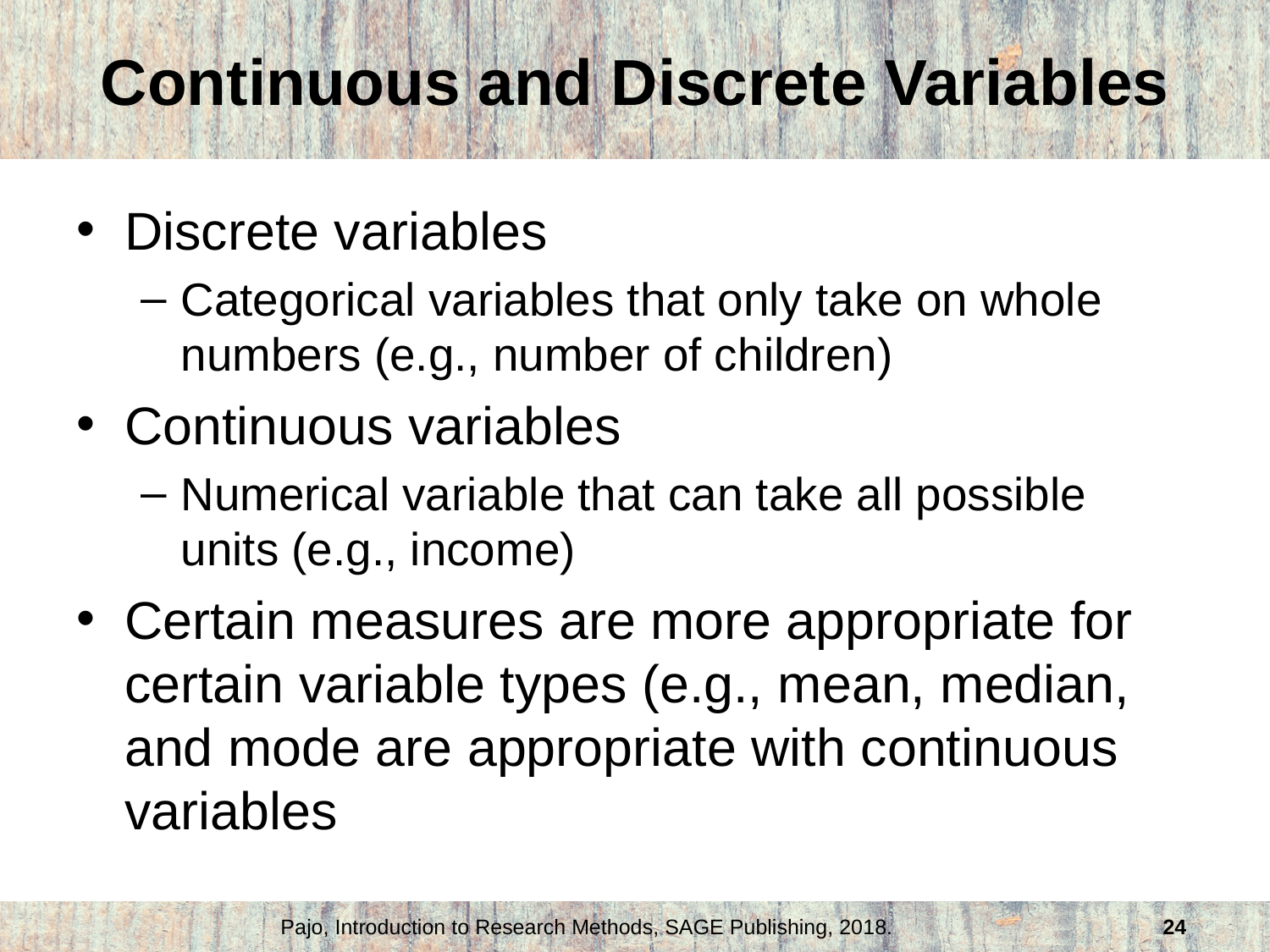

# Continuous and Discrete Variables
Discrete variables
Categorical variables that only take on whole numbers (e.g., number of children)
Continuous variables
Numerical variable that can take all possible units (e.g., income)
Certain measures are more appropriate for certain variable types (e.g., mean, median, and mode are appropriate with continuous variables
Pajo, Introduction to Research Methods, SAGE Publishing, 2018.
24